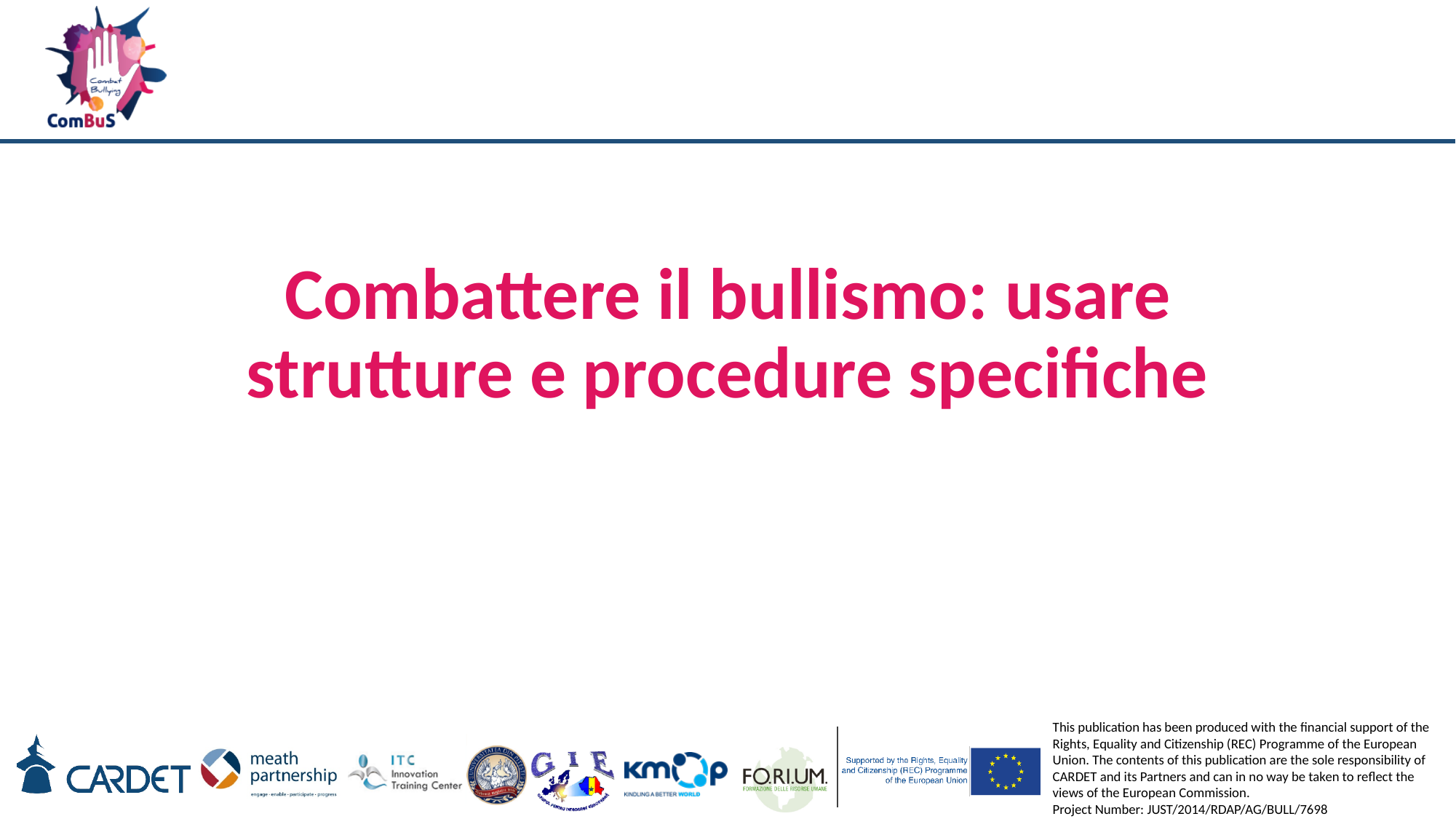

# Combattere il bullismo: usare strutture e procedure specifiche